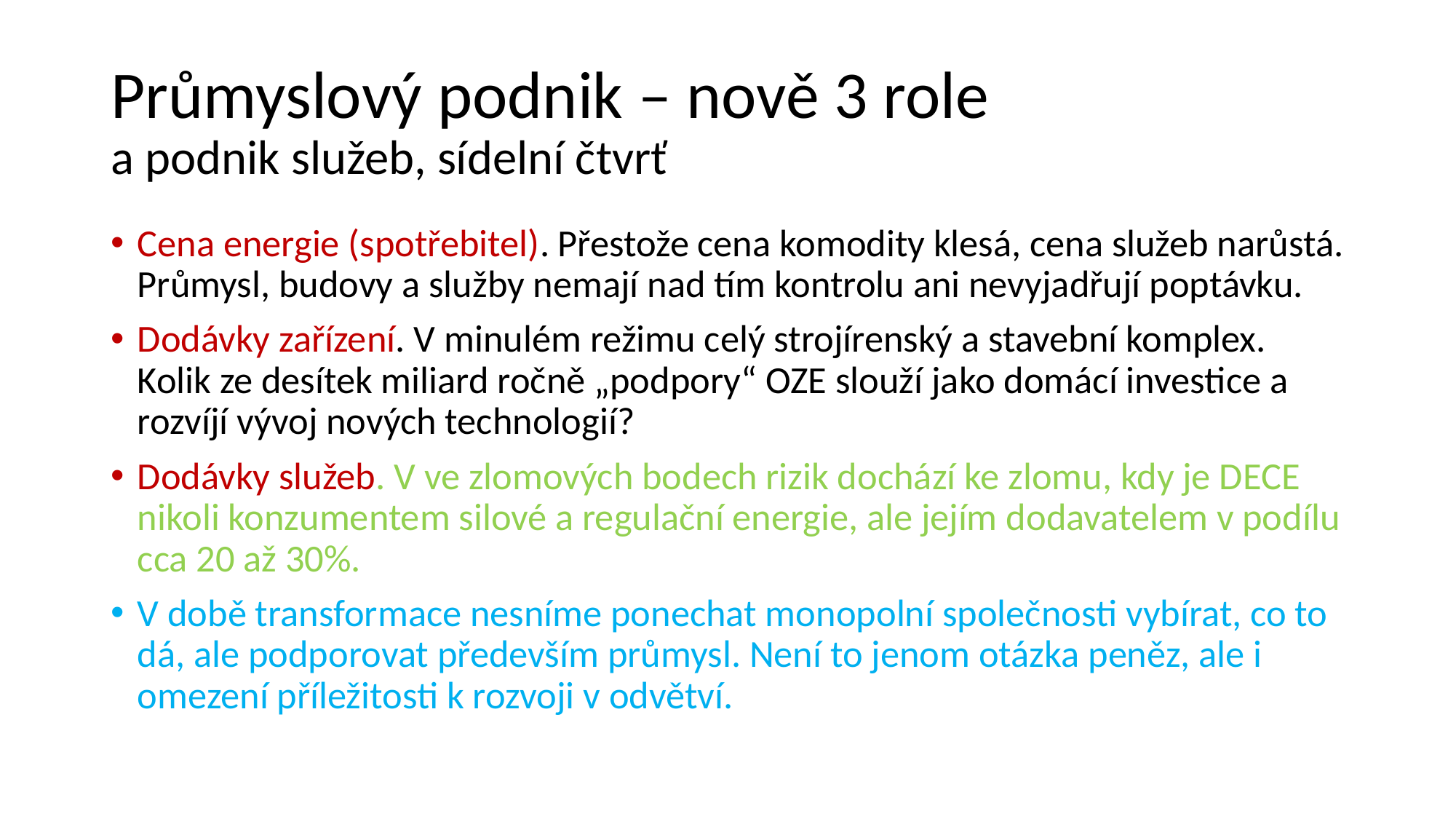

# Průmyslový podnik – nově 3 role a podnik služeb, sídelní čtvrť
Cena energie (spotřebitel). Přestože cena komodity klesá, cena služeb narůstá. Průmysl, budovy a služby nemají nad tím kontrolu ani nevyjadřují poptávku.
Dodávky zařízení. V minulém režimu celý strojírenský a stavební komplex. Kolik ze desítek miliard ročně „podpory“ OZE slouží jako domácí investice a rozvíjí vývoj nových technologií?
Dodávky služeb. V ve zlomových bodech rizik dochází ke zlomu, kdy je DECE nikoli konzumentem silové a regulační energie, ale jejím dodavatelem v podílu cca 20 až 30%.
V době transformace nesníme ponechat monopolní společnosti vybírat, co to dá, ale podporovat především průmysl. Není to jenom otázka peněz, ale i omezení příležitosti k rozvoji v odvětví.